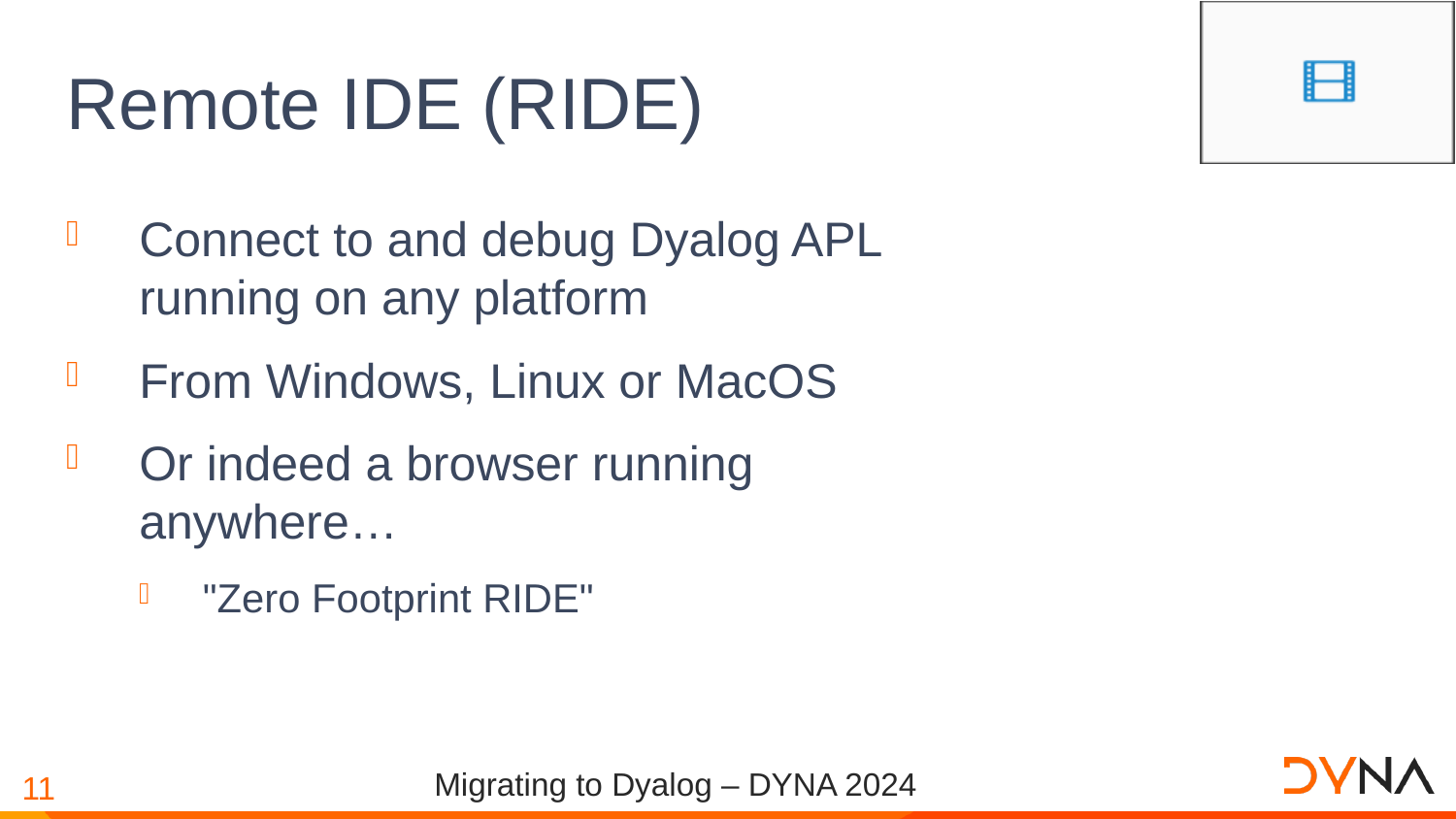

# Remote IDE (RIDE)
Connect to and debug Dyalog APL running on any platform
From Windows, Linux or MacOS
Or indeed a browser running anywhere…
"Zero Footprint RIDE"